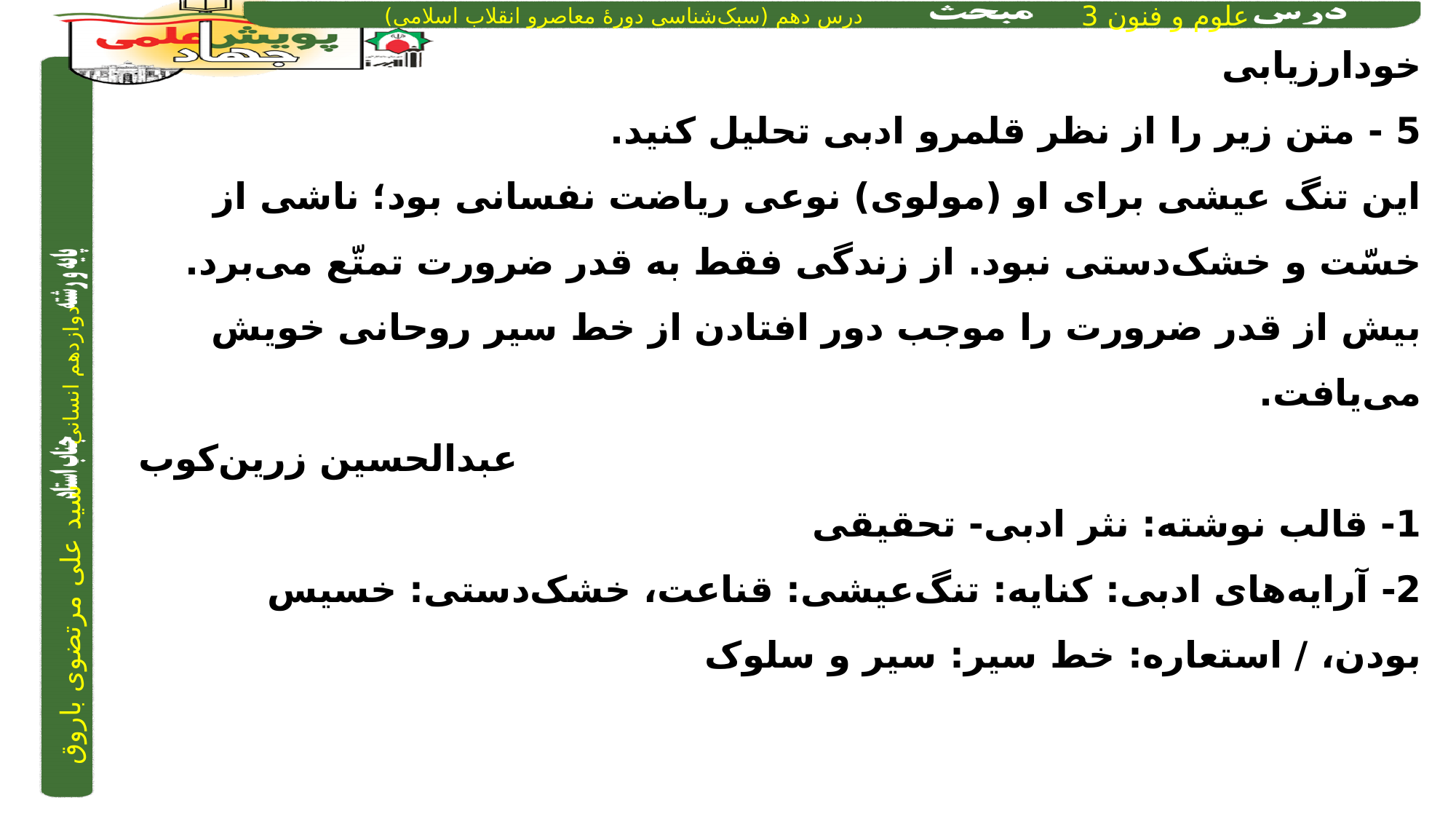

خودارزیابی
5 - متن زیر را از نظر قلمرو ادبی تحلیل کنید.
این تنگ عیشی برای او (مولوی) نوعی ریاضت نفسانی بود؛ ناشی از خسّت و خشک‌دستی نبود. از زندگی فقط به قدر ضرورت تمتّع می‌برد. بیش از قدر ضرورت را موجب دور افتادن از خط سیر روحانی خویش می‌یافت.
عبدالحسین زرین‌کوب
1- قالب نوشته: نثر ادبی- تحقیقی
2- آرایه‌های ادبی: کنایه: تنگ‌عیشی: قناعت، خشک‌دستی: خسیس بودن، / استعاره: خط سیر: سیر و سلوک